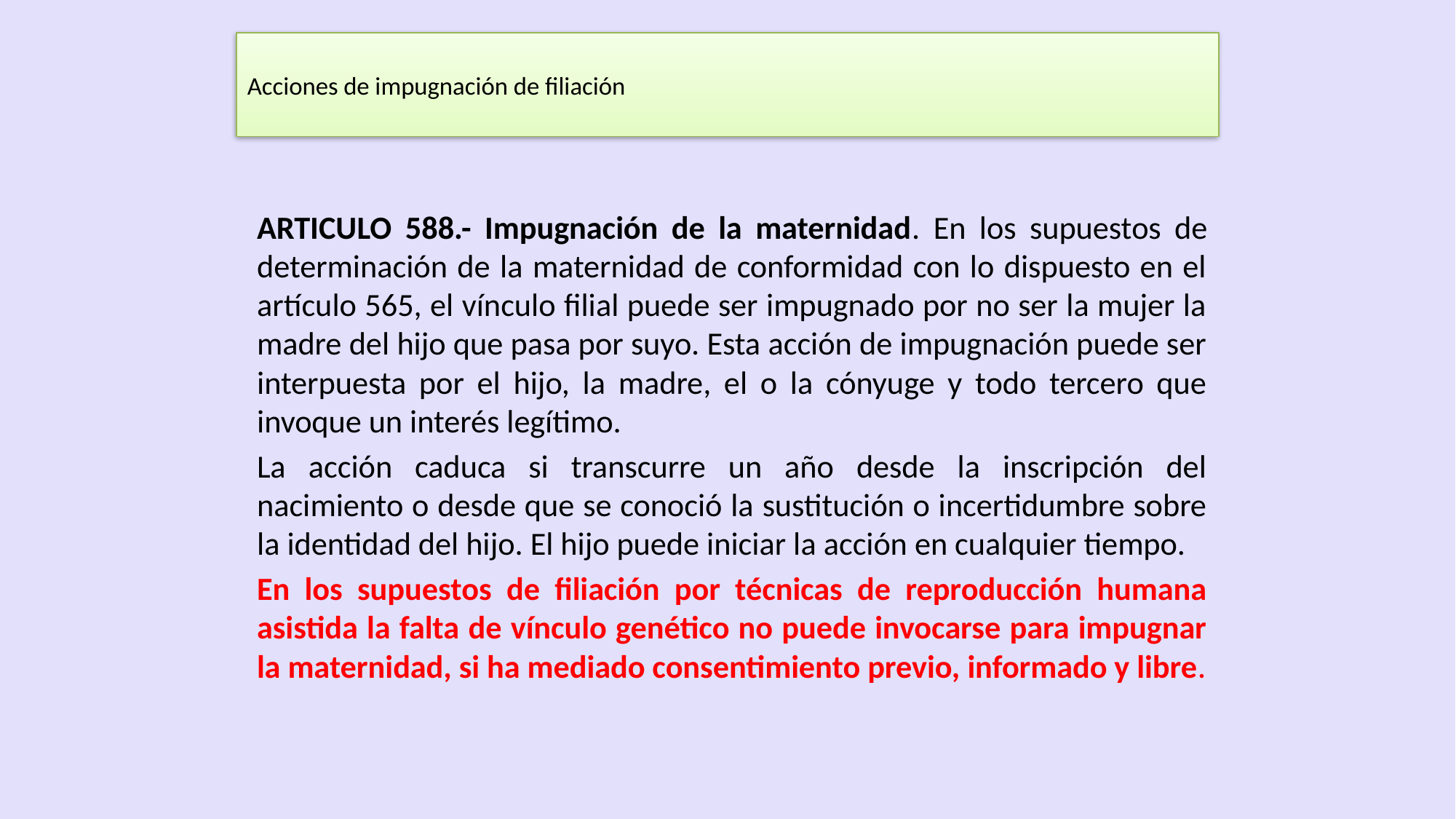

# Acciones de impugnación de filiación

ARTICULO 588.- Impugnación de la maternidad. En los supuestos de determinación de la maternidad de conformidad con lo dispuesto en el artículo 565, el vínculo filial puede ser impugnado por no ser la mujer la madre del hijo que pasa por suyo. Esta acción de impugnación puede ser interpuesta por el hijo, la madre, el o la cónyuge y todo tercero que invoque un interés legítimo.
La acción caduca si transcurre un año desde la inscripción del nacimiento o desde que se conoció la sustitución o incertidumbre sobre la identidad del hijo. El hijo puede iniciar la acción en cualquier tiempo.
En los supuestos de filiación por técnicas de reproducción humana asistida la falta de vínculo genético no puede invocarse para impugnar la maternidad, si ha mediado consentimiento previo, informado y libre.